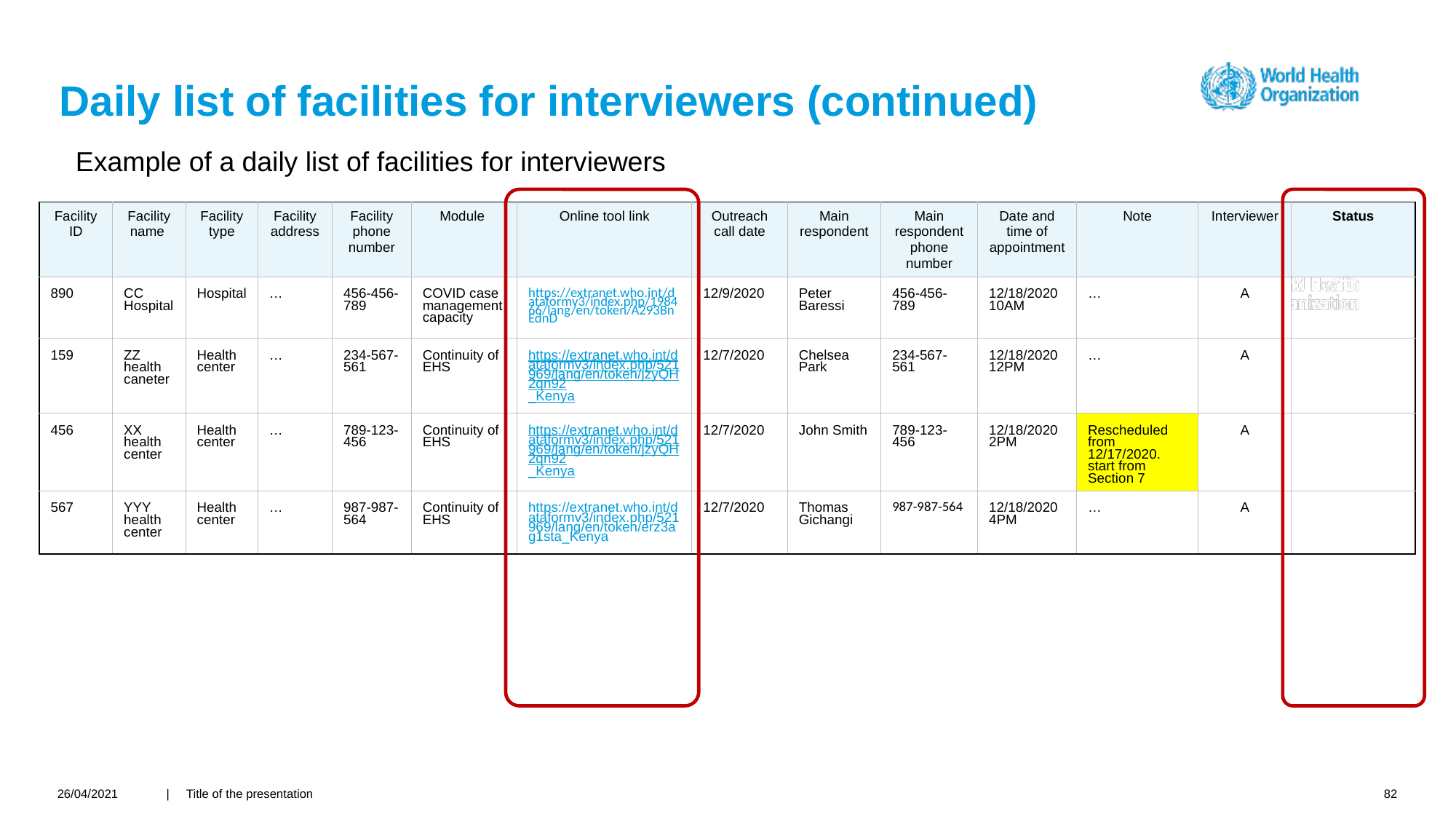

# Daily list of facilities for interviewers (continued)
Example of a daily list of facilities for interviewers

| Facility ID | Facility name | Facility type | Facility address | Facility phone number | Module | Online tool link | Outreach call date | Main respondent | Main respondent phone number | Date and time of appointment | Note | Interviewer | Status |
| --- | --- | --- | --- | --- | --- | --- | --- | --- | --- | --- | --- | --- | --- |
| 890 | CC Hospital | Hospital | … | 456-456-789 | COVID case management capacity | https://extranet.who.int/dataformv3/index.php/198466/lang/en/token/A293BnEdnD | 12/9/2020 | Peter Baressi | 456-456-789 | 12/18/2020 10AM | … | A |  |
| 159 | ZZ health caneter | Health center | … | 234-567-561 | Continuity of EHS | https://extranet.who.int/dataformv3/index.php/521969/lang/en/token/jzyQH2qn92\_Kenya | 12/7/2020 | Chelsea Park | 234-567-561 | 12/18/2020 12PM | … | A |  |
| 456 | XX health center | Health center | … | 789-123-456 | Continuity of EHS | https://extranet.who.int/dataformv3/index.php/521969/lang/en/token/jzyQH2qn92\_Kenya | 12/7/2020 | John Smith | 789-123-456 | 12/18/2020 2PM | Rescheduled from 12/17/2020. start from Section 7 | A |  |
| 567 | YYY health center | Health center | … | 987-987-564 | Continuity of EHS | https://extranet.who.int/dataformv3/index.php/521969/lang/en/token/erz3ag1sta\_Kenya | 12/7/2020 | Thomas Gichangi | 987-987-564 | 12/18/2020 4PM | … | A |  |

26/04/2021
|     Title of the presentation
82